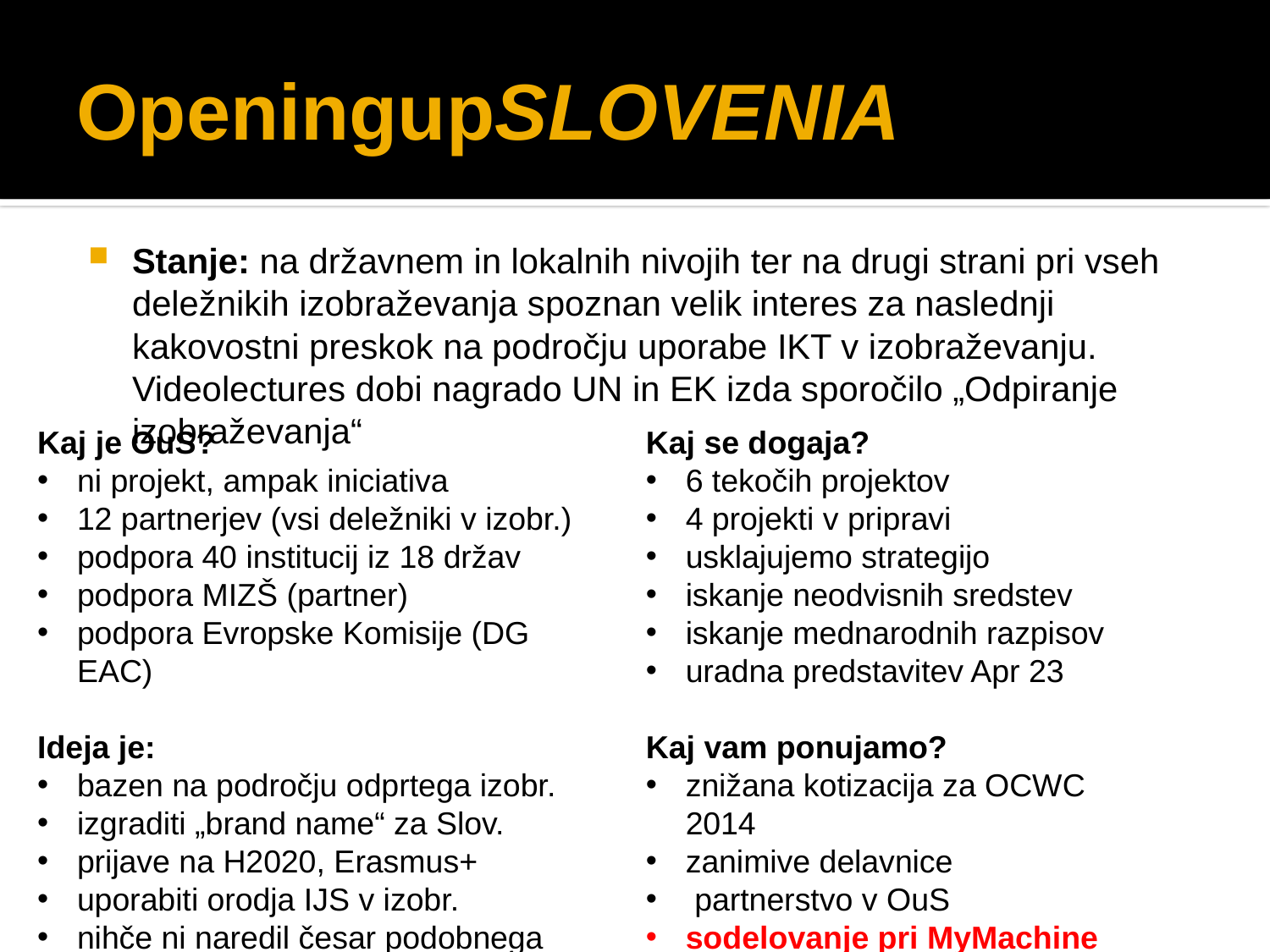

# OpeningupSLOVENIA
Stanje: na državnem in lokalnih nivojih ter na drugi strani pri vseh deležnikih izobraževanja spoznan velik interes za naslednji kakovostni preskok na področju uporabe IKT v izobraževanju. Videolectures dobi nagrado UN in EK izda sporočilo „Odpiranje izobraževanja“
Kaj je OuS?
ni projekt, ampak iniciativa
12 partnerjev (vsi deležniki v izobr.)
podpora 40 institucij iz 18 držav
podpora MIZŠ (partner)
podpora Evropske Komisije (DG EAC)

Ideja je:
bazen na področju odprtega izobr.
izgraditi „brand name“ za Slov.
prijave na H2020, Erasmus+
uporabiti orodja IJS v izobr.
nihče ni naredil česar podobnega

Kaj se dogaja?
6 tekočih projektov
4 projekti v pripravi
usklajujemo strategijo
iskanje neodvisnih sredstev
iskanje mednarodnih razpisov
uradna predstavitev Apr 23

Kaj vam ponujamo?
znižana kotizacija za OCWC 2014
zanimive delavnice
 partnerstvo v OuS
sodelovanje pri MyMachine